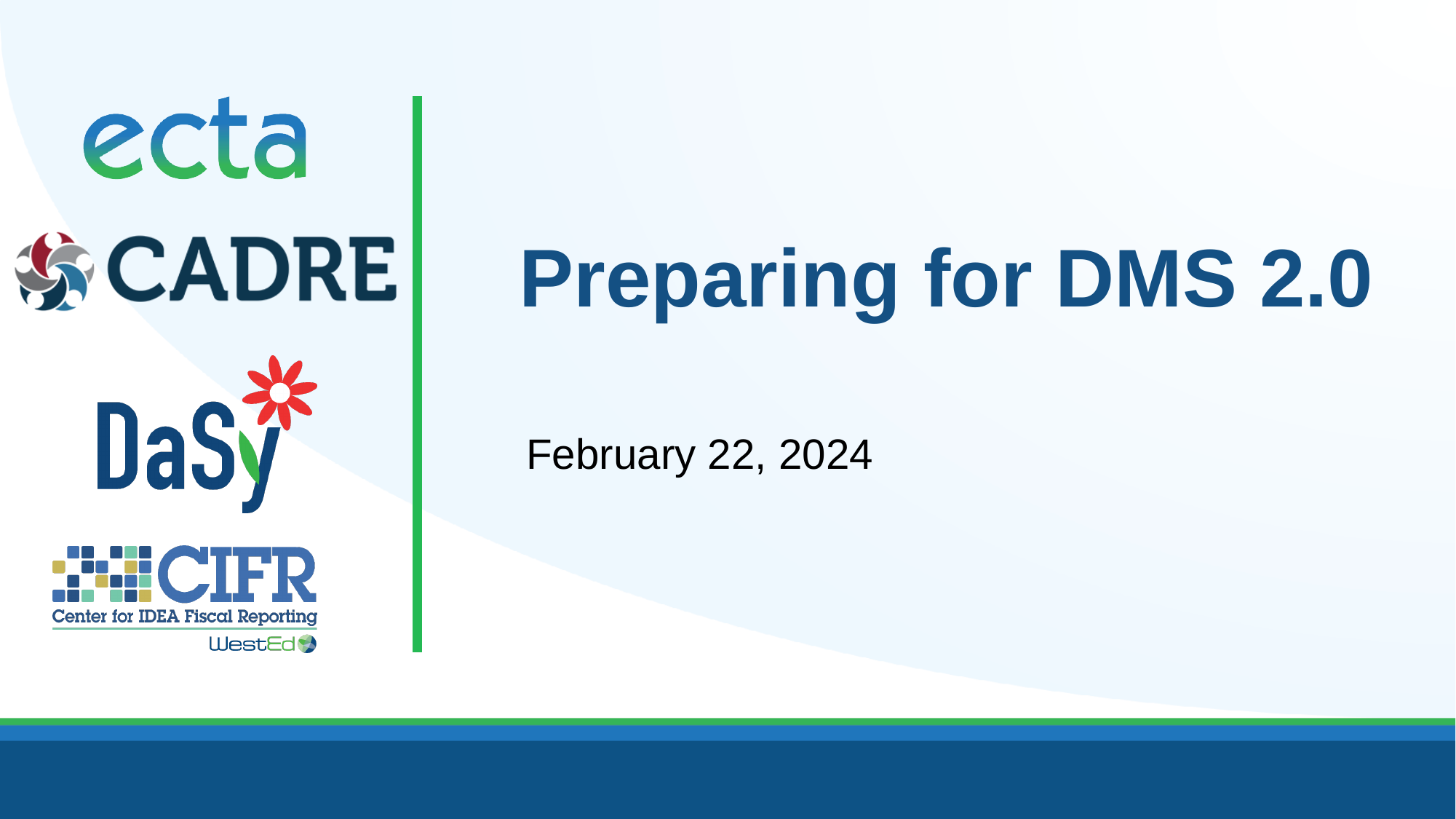

# Preparing for DMS 2.0
February 22, 2024